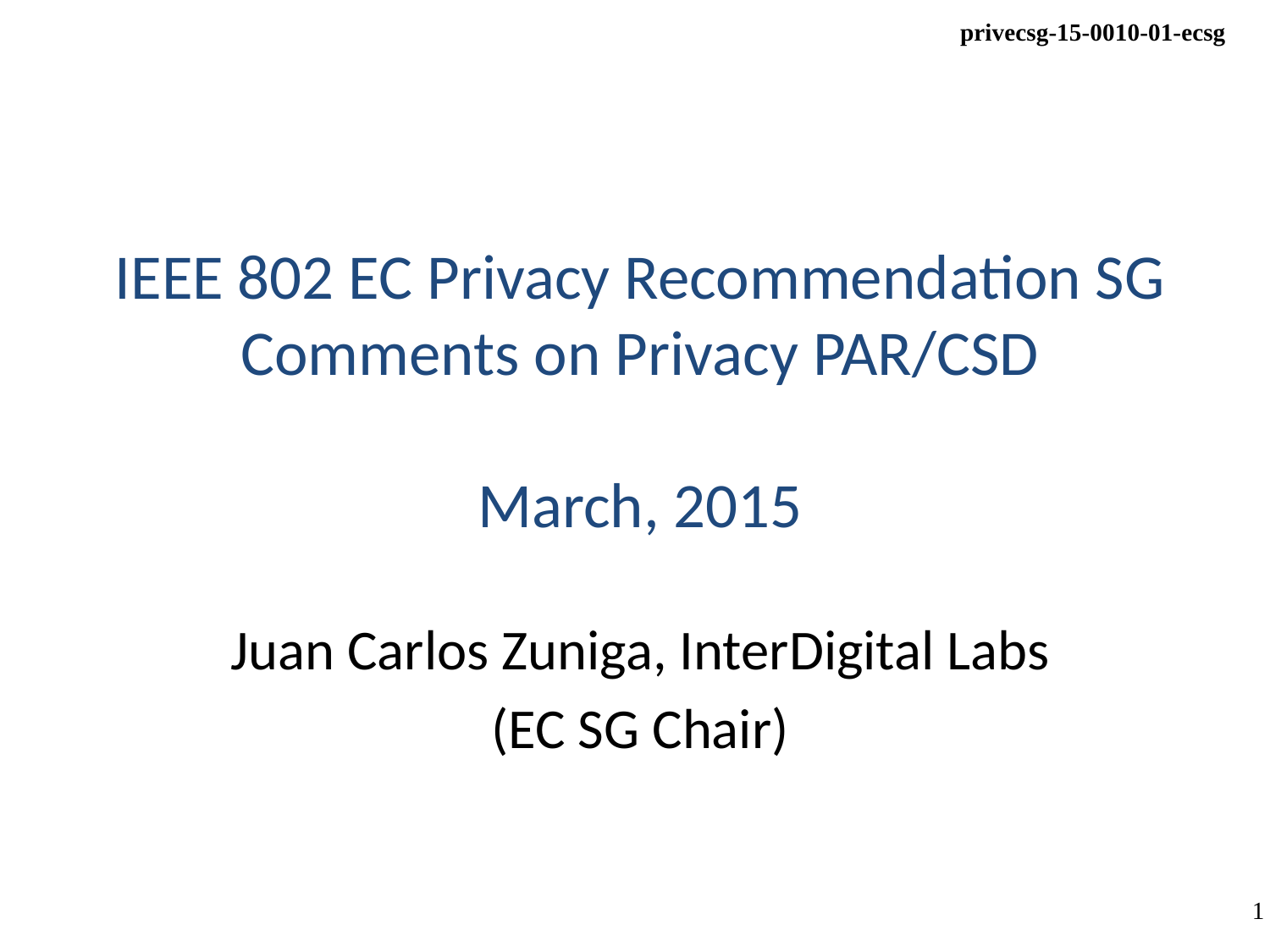

IEEE 802 EC Privacy Recommendation SG
Comments on Privacy PAR/CSD

March, 2015
Juan Carlos Zuniga, InterDigital Labs
(EC SG Chair)